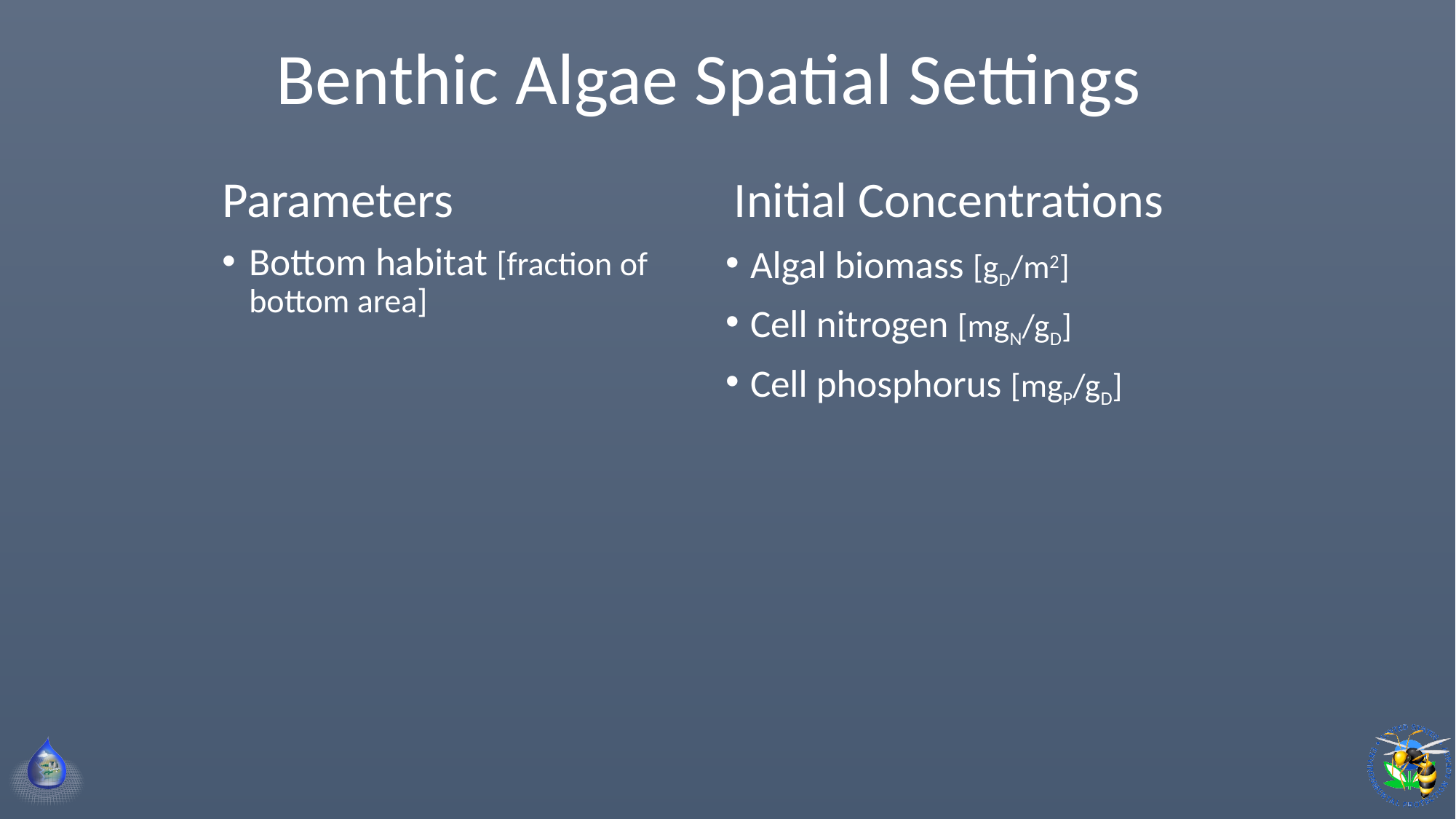

# Benthic Algae Spatial Settings
Parameters
Bottom habitat [fraction of bottom area]
 Initial Concentrations
Algal biomass [gD/m2]
Cell nitrogen [mgN/gD]
Cell phosphorus [mgP/gD]